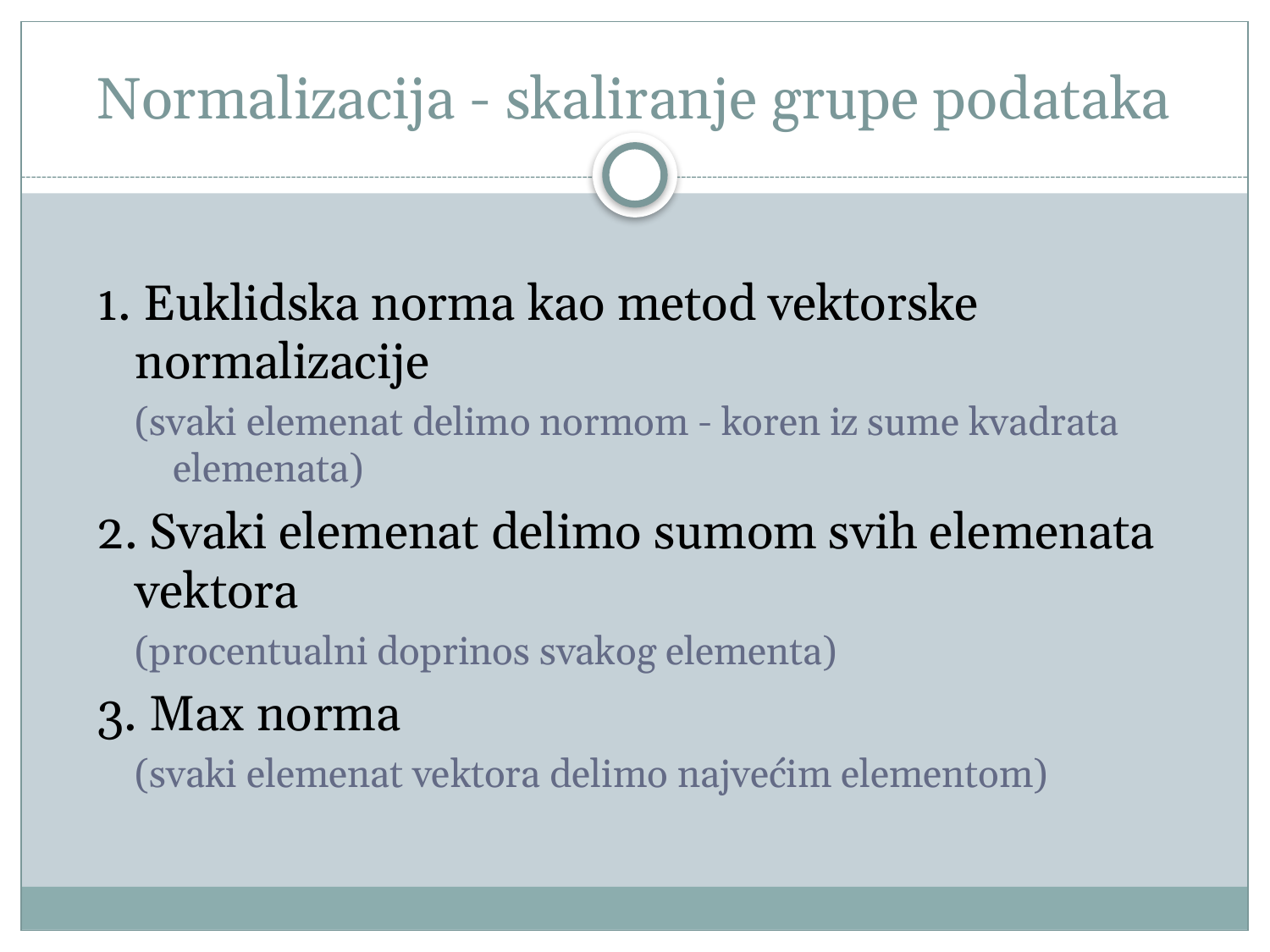

# Normalizacija - skaliranje grupe podataka
1. Euklidska norma kao metod vektorske normalizacije
(svaki elemenat delimo normom - koren iz sume kvadrata elemenata)
2. Svaki elemenat delimo sumom svih elemenata vektora
(procentualni doprinos svakog elementa)
3. Max norma
(svaki elemenat vektora delimo najvećim elementom)